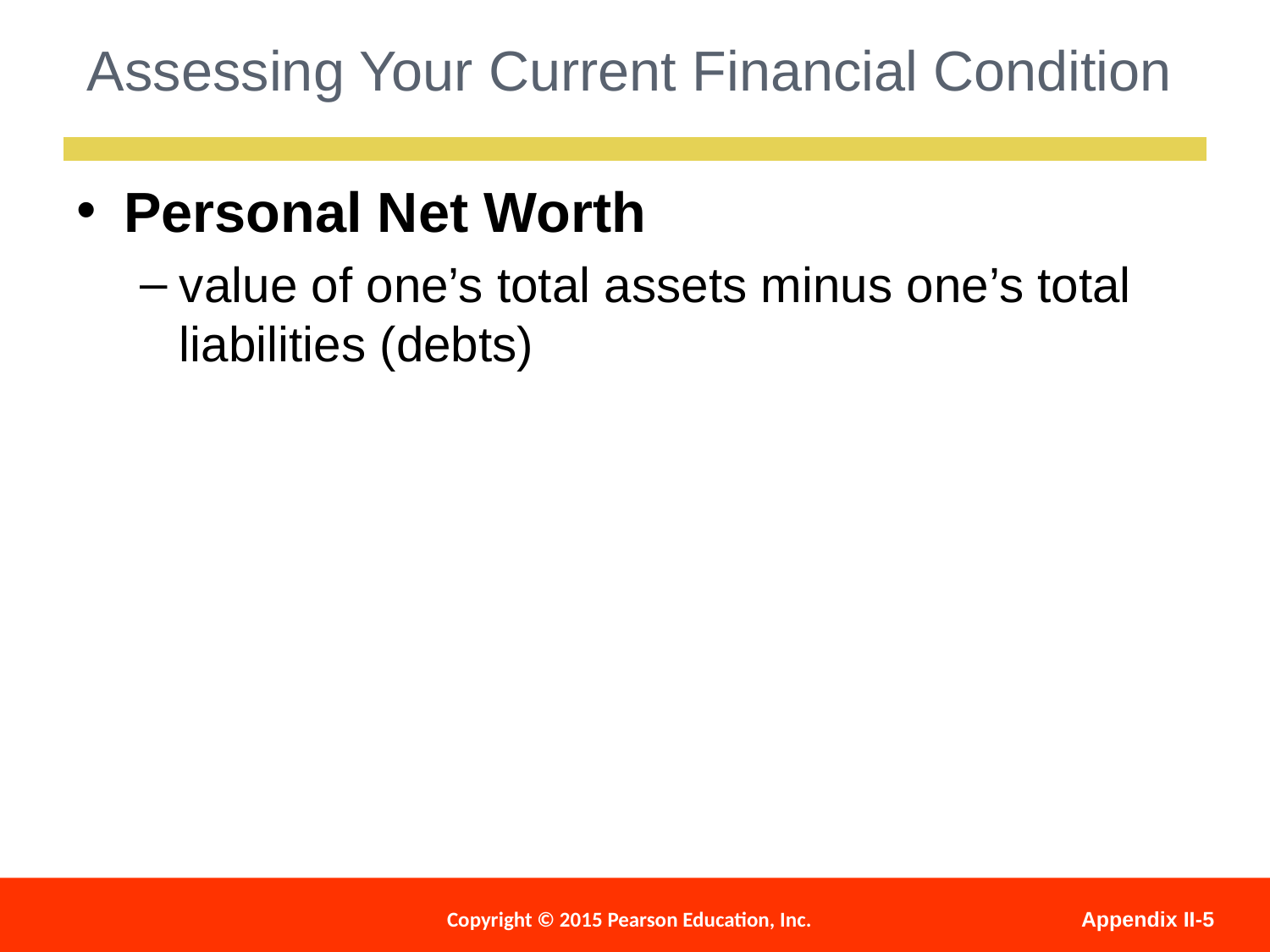

Assessing Your Current Financial Condition
Personal Net Worth
value of one’s total assets minus one’s total liabilities (debts)